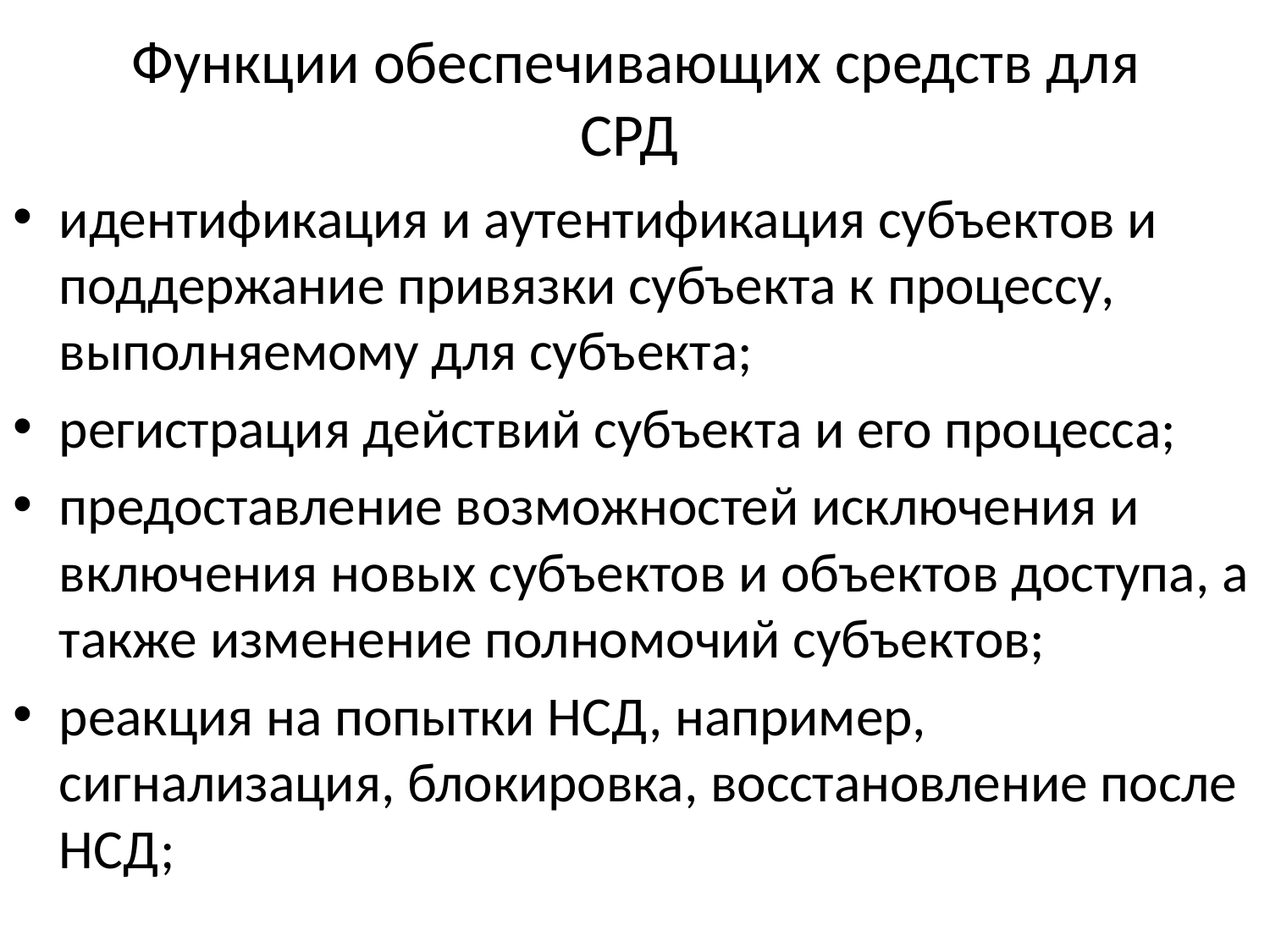

# Функции обеспечивающих средств для СРД
идентификация и аутентификация субъектов и поддержание привязки субъекта к процессу, выполняемому для субъекта;
регистрация действий субъекта и его процесса;
предоставление возможностей исключения и включения новых субъектов и объектов доступа, а также изменение полномочий субъектов;
реакция на попытки НСД, например, сигнализация, блокировка, восстановление после НСД;